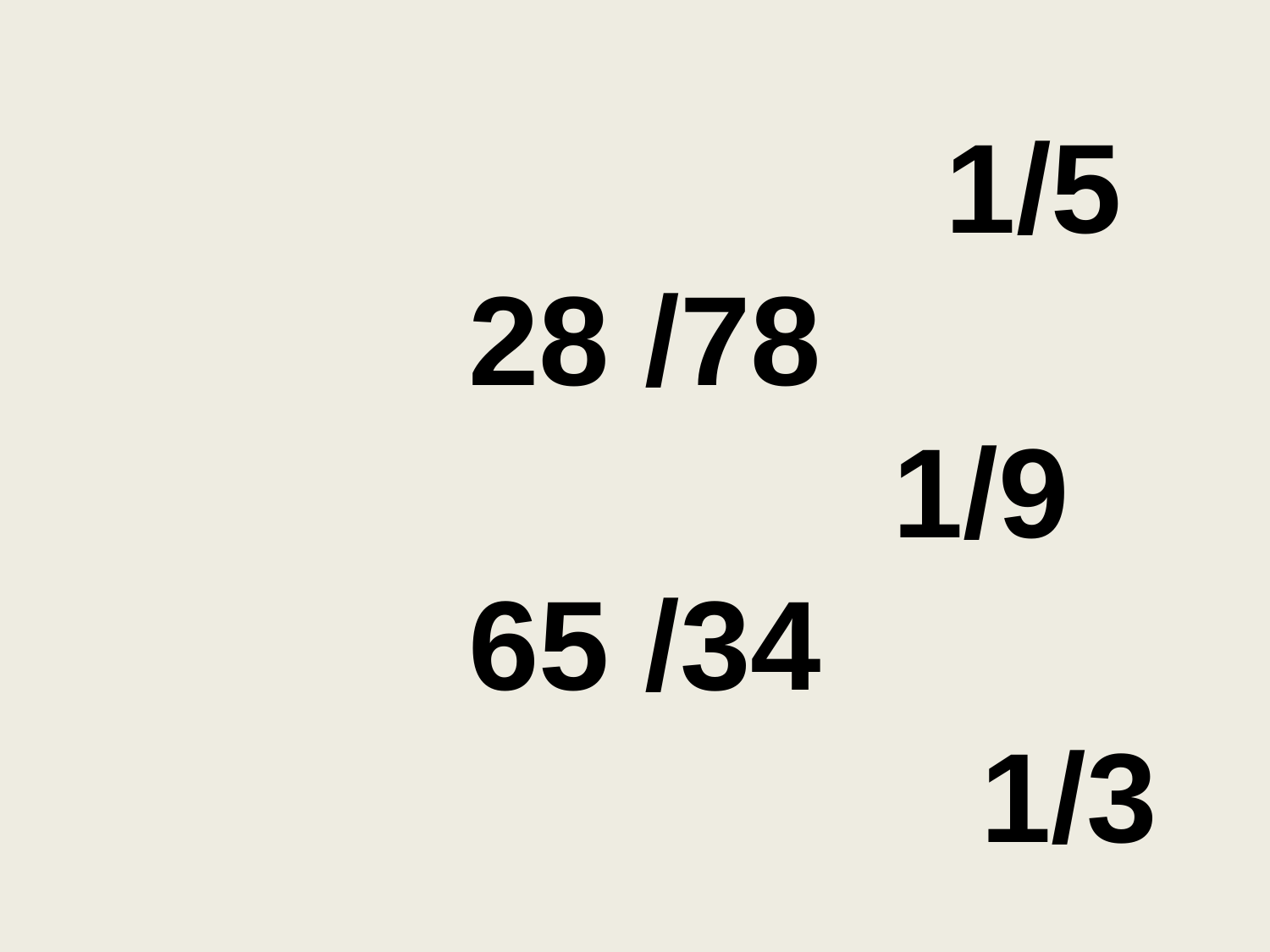

1/5
28 /78
                     1/9
 65 /34
                        1/3